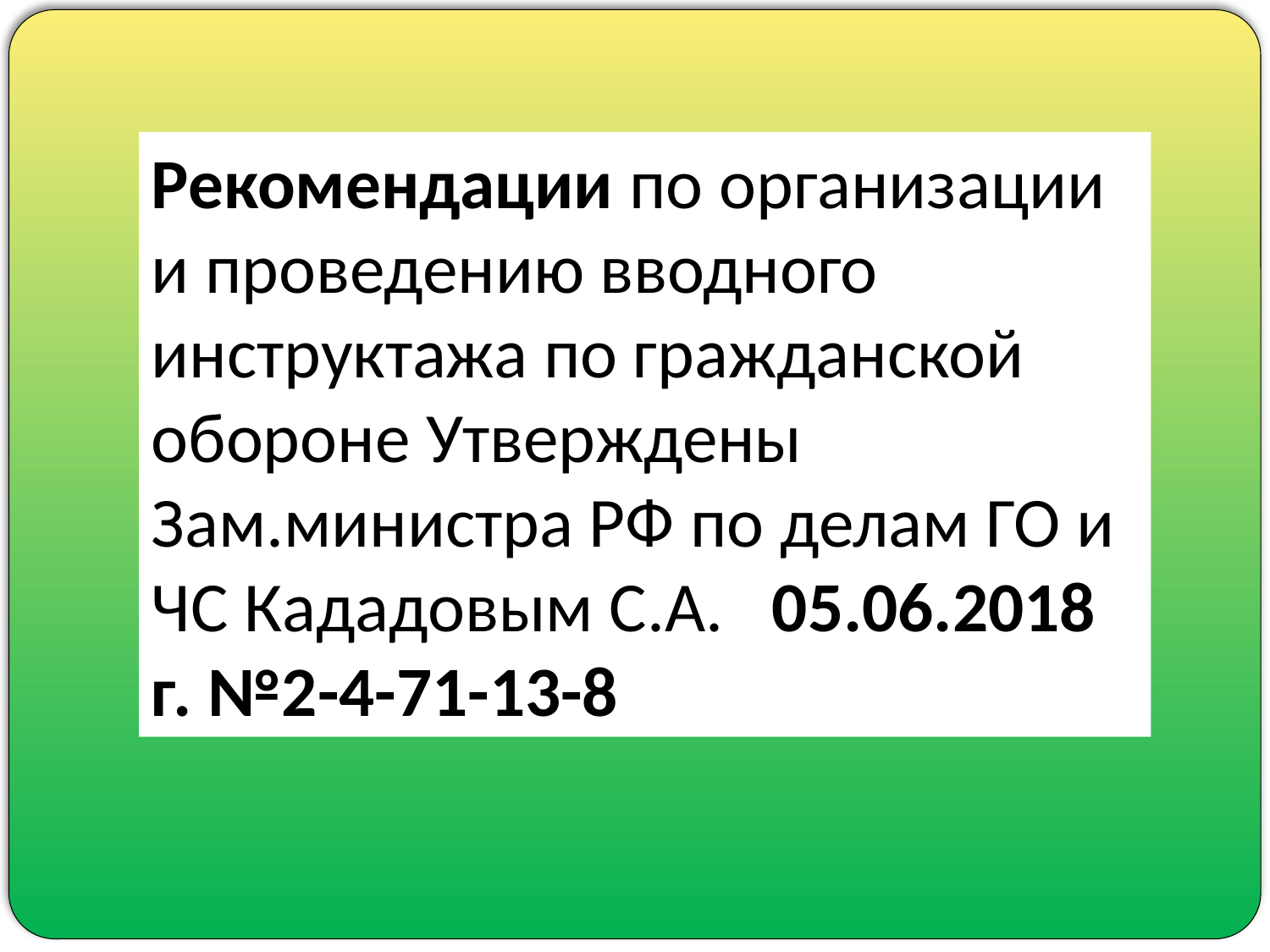

Рекомендации по организации и проведению вводного инструктажа по гражданской обороне Утверждены Зам.министра РФ по делам ГО и ЧС Кададовым С.А.   05.06.2018 г. №2-4-71-13-8